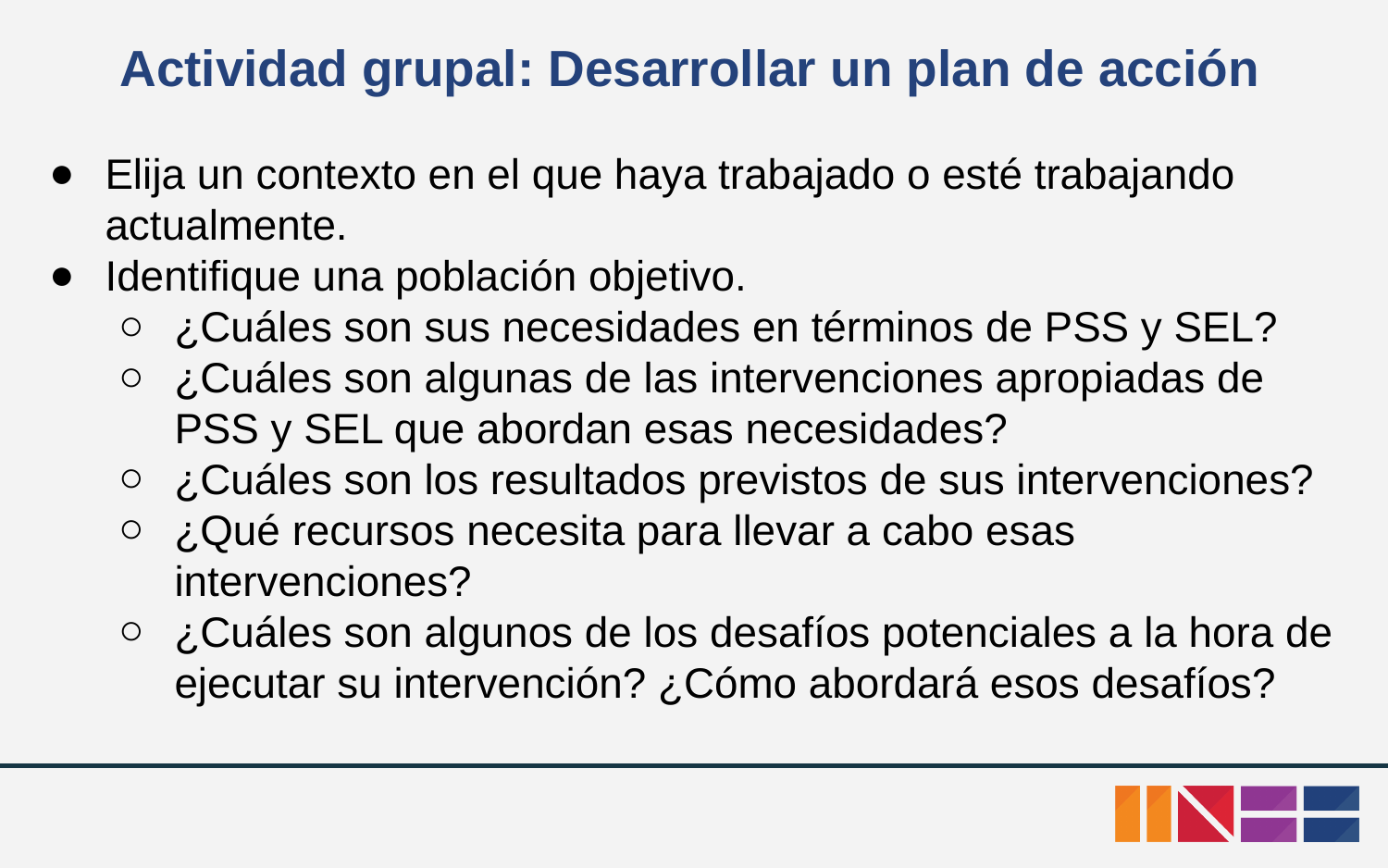

# Actividad grupal: Desarrollar un plan de acción
Elija un contexto en el que haya trabajado o esté trabajando actualmente.
Identifique una población objetivo.
¿Cuáles son sus necesidades en términos de PSS y SEL?
¿Cuáles son algunas de las intervenciones apropiadas de PSS y SEL que abordan esas necesidades?
¿Cuáles son los resultados previstos de sus intervenciones?
¿Qué recursos necesita para llevar a cabo esas intervenciones?
¿Cuáles son algunos de los desafíos potenciales a la hora de ejecutar su intervención? ¿Cómo abordará esos desafíos?